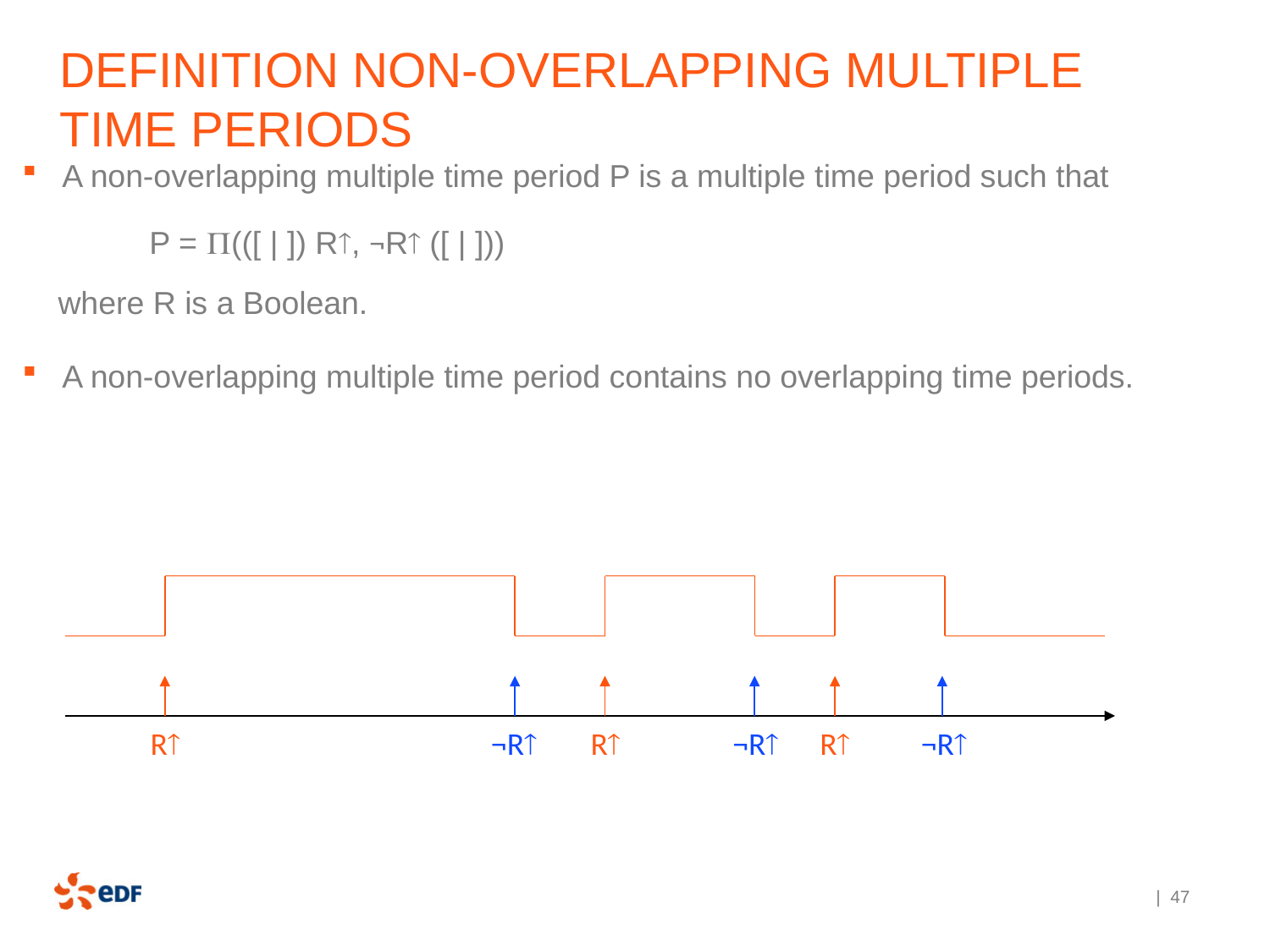

# Definition non-overlapping multiple time periods
A non-overlapping multiple time period P is a multiple time period such that
P = Π(([ | ]) R↑, ¬R↑ ([ | ]))
    where R is a Boolean.
A non-overlapping multiple time period contains no overlapping time periods.
R↑
¬R↑
R↑
¬R↑
R↑
¬R↑